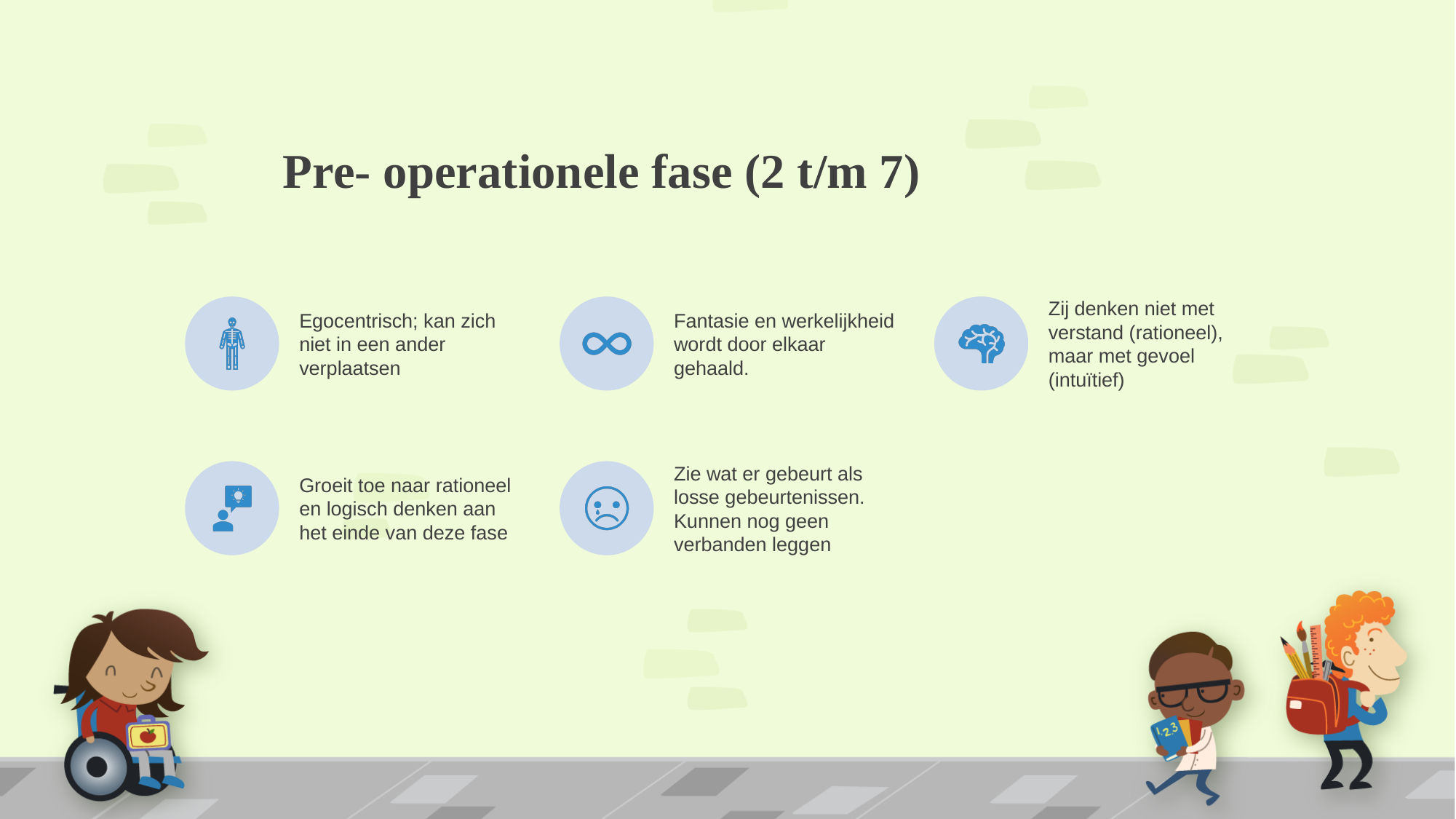

# Pre- operationele fase (2 t/m 7)
Egocentrisch; kan zich niet in een ander verplaatsen
Fantasie en werkelijkheid wordt door elkaar gehaald.
Zij denken niet met verstand (rationeel), maar met gevoel (intuïtief)
Groeit toe naar rationeel en logisch denken aan het einde van deze fase
Zie wat er gebeurt als losse gebeurtenissen. Kunnen nog geen verbanden leggen